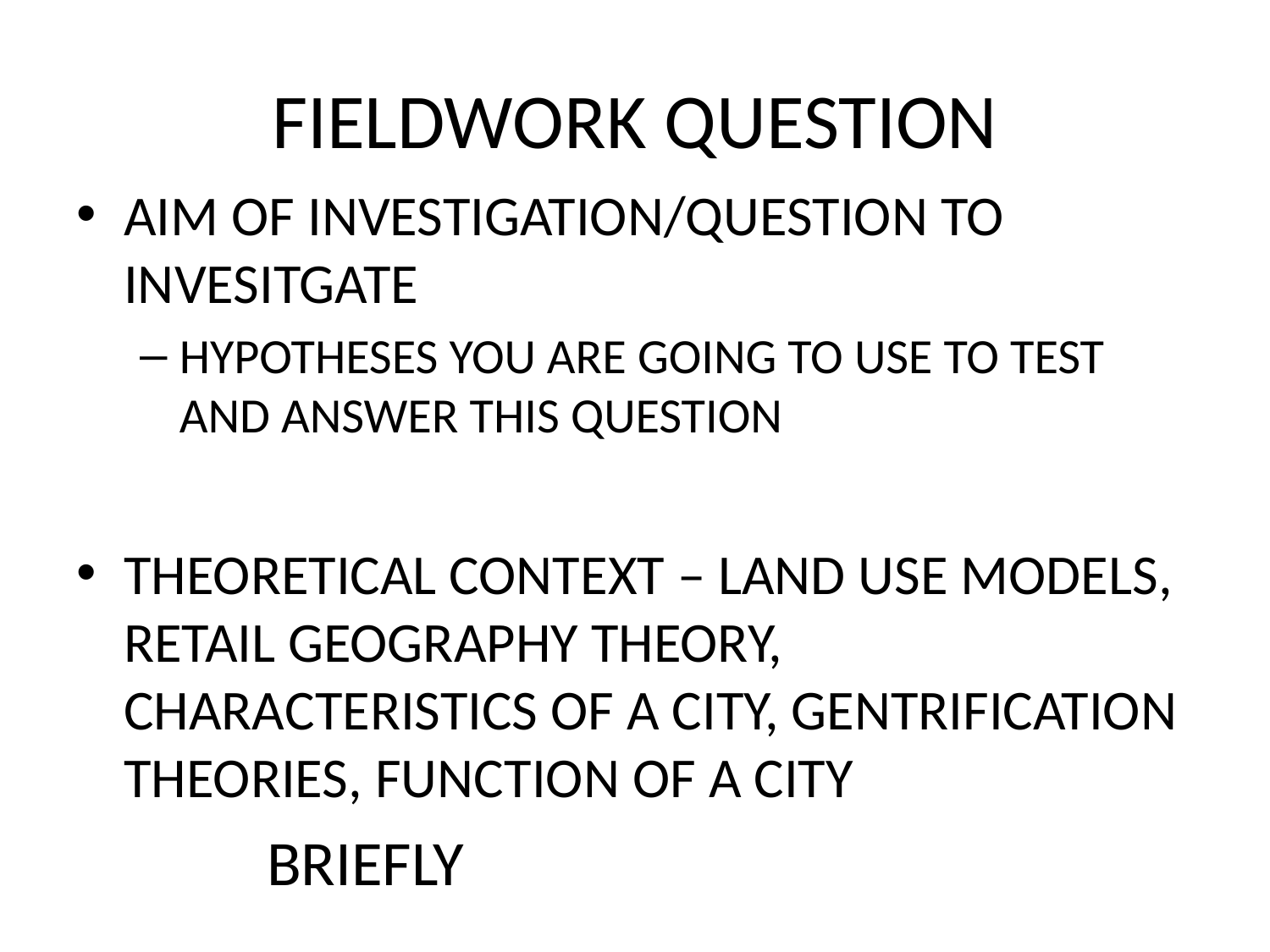

# FIELDWORK QUESTION
AIM OF INVESTIGATION/QUESTION TO INVESITGATE
HYPOTHESES YOU ARE GOING TO USE TO TEST AND ANSWER THIS QUESTION

THEORETICAL CONTEXT – LAND USE MODELS, RETAIL GEOGRAPHY THEORY, CHARACTERISTICS OF A CITY, GENTRIFICATION THEORIES, FUNCTION OF A CITY
BRIEFLY